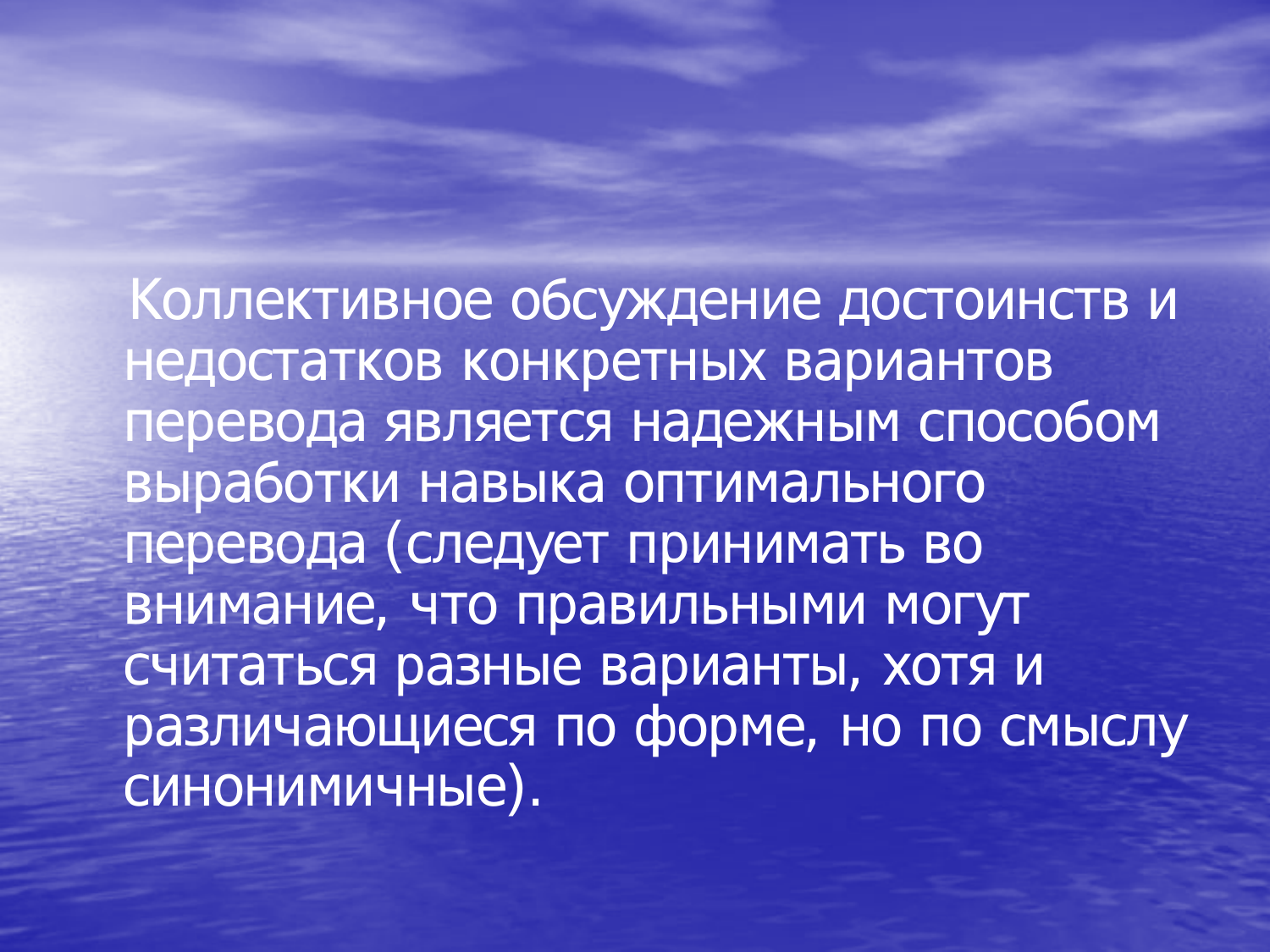

#
   Коллективное обсуждение достоинств и недостатков конкретных вариантов перевода является надежным способом выработки навыка оптимального перевода (следует принимать во внимание, что правильными могут считаться разные варианты, хотя и различающиеся по форме, но по смыслу синонимичные).